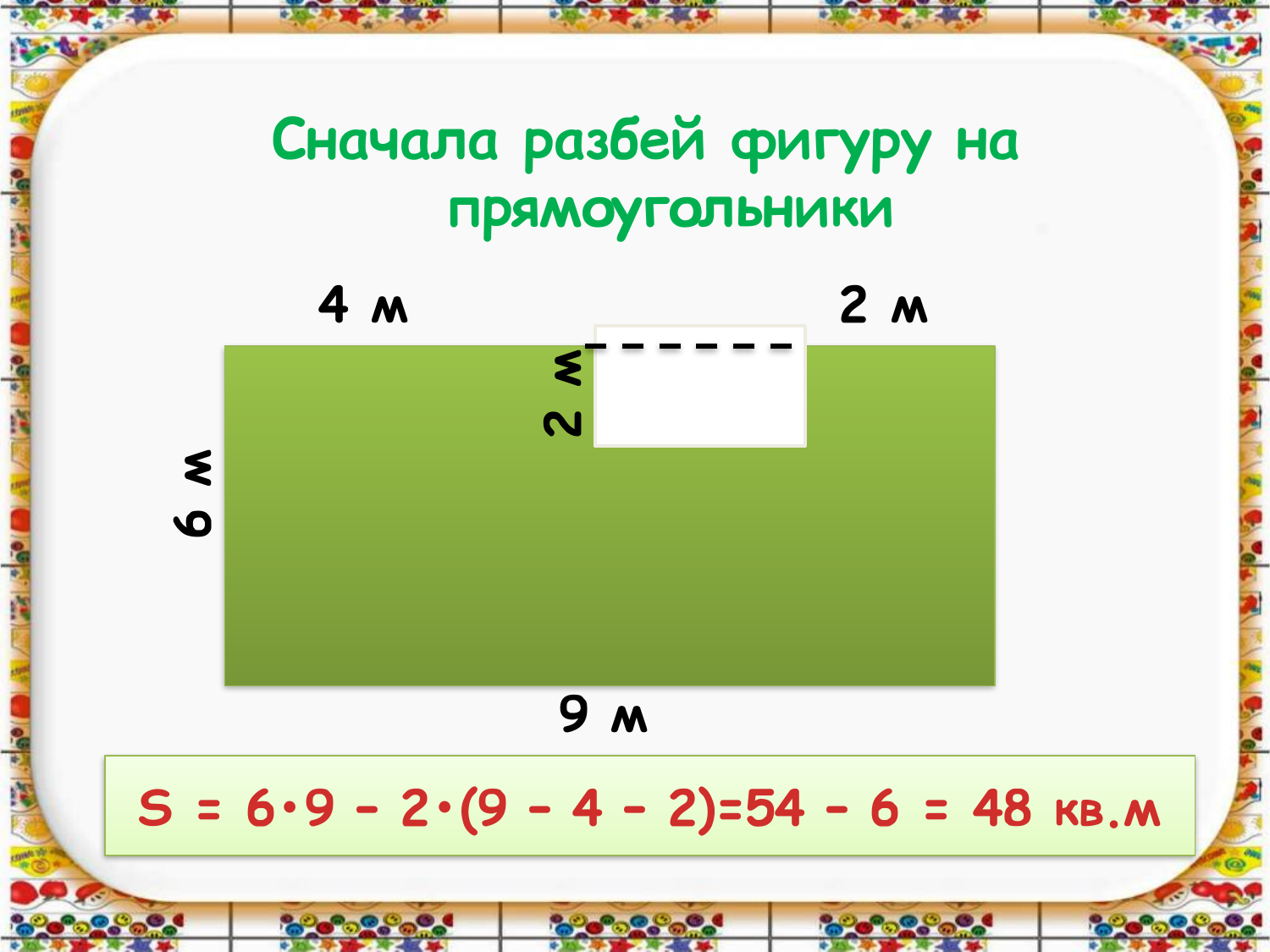

Сначала разбей фигуру на прямоугольники
4 м
2 м

2 м
6 м
9 м
S = 6•9 – 2•(9 – 4 – 2)=54 – 6 = 48 кв.м